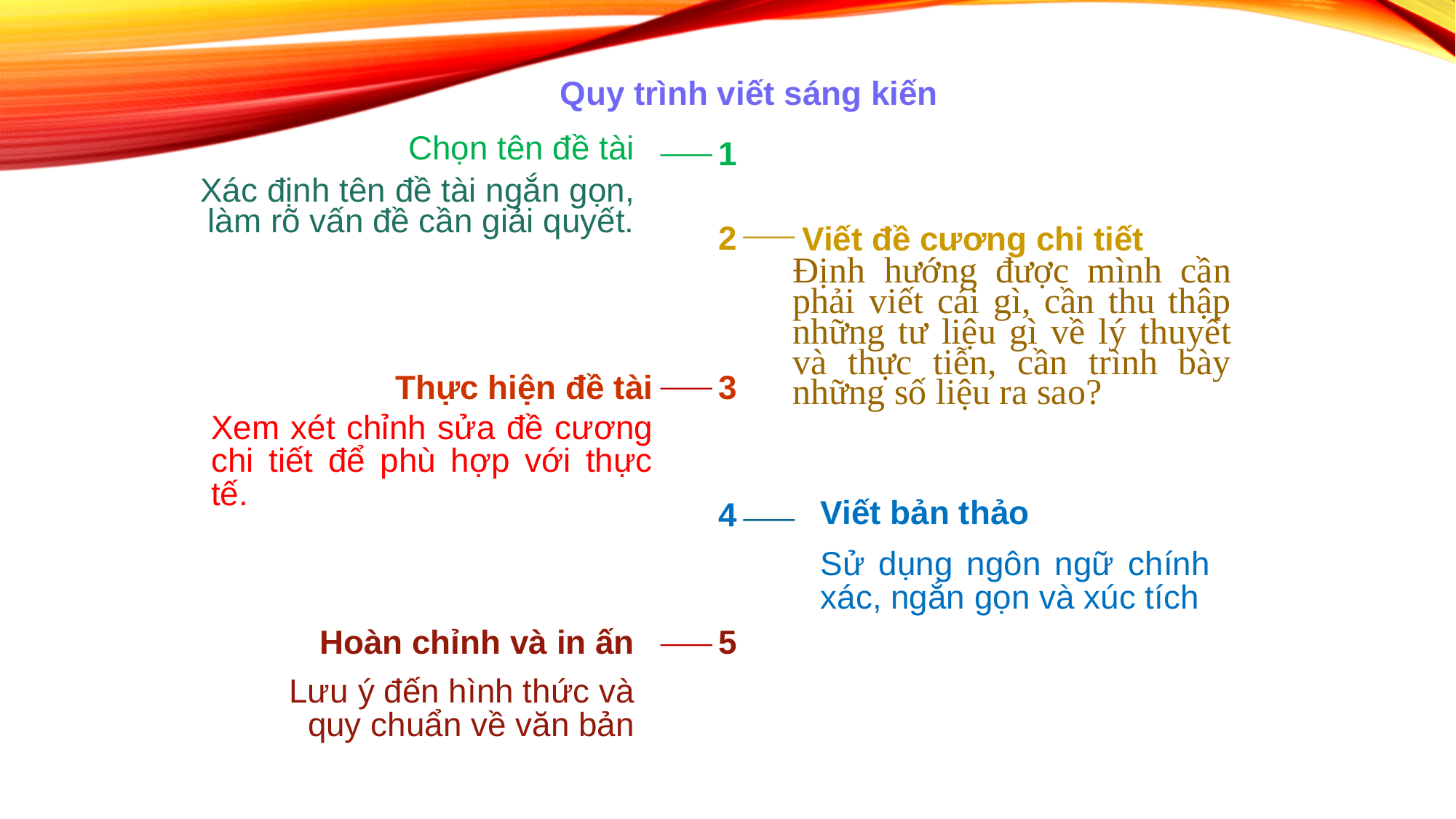

Quy trình viết sáng kiến
Chọn tên đề tài
1

Xác định tên đề tài ngắn gọn, làm rõ vấn đề cần giải quyết.
2
Viết đề cương chi tiết

Định hướng được mình cần phải viết cái gì, cần thu thập những tư liệu gì về lý thuyết và thực tiễn, cần trình bày những số liệu ra sao?
Thực hiện đề tài
3

Xem xét chỉnh sửa đề cương chi tiết để phù hợp với thực tế.
Viết bản thảo
4

Sử dụng ngôn ngữ chính xác, ngắn gọn và xúc tích
Hoàn chỉnh và in ấn
5

Lưu ý đến hình thức và quy chuẩn về văn bản